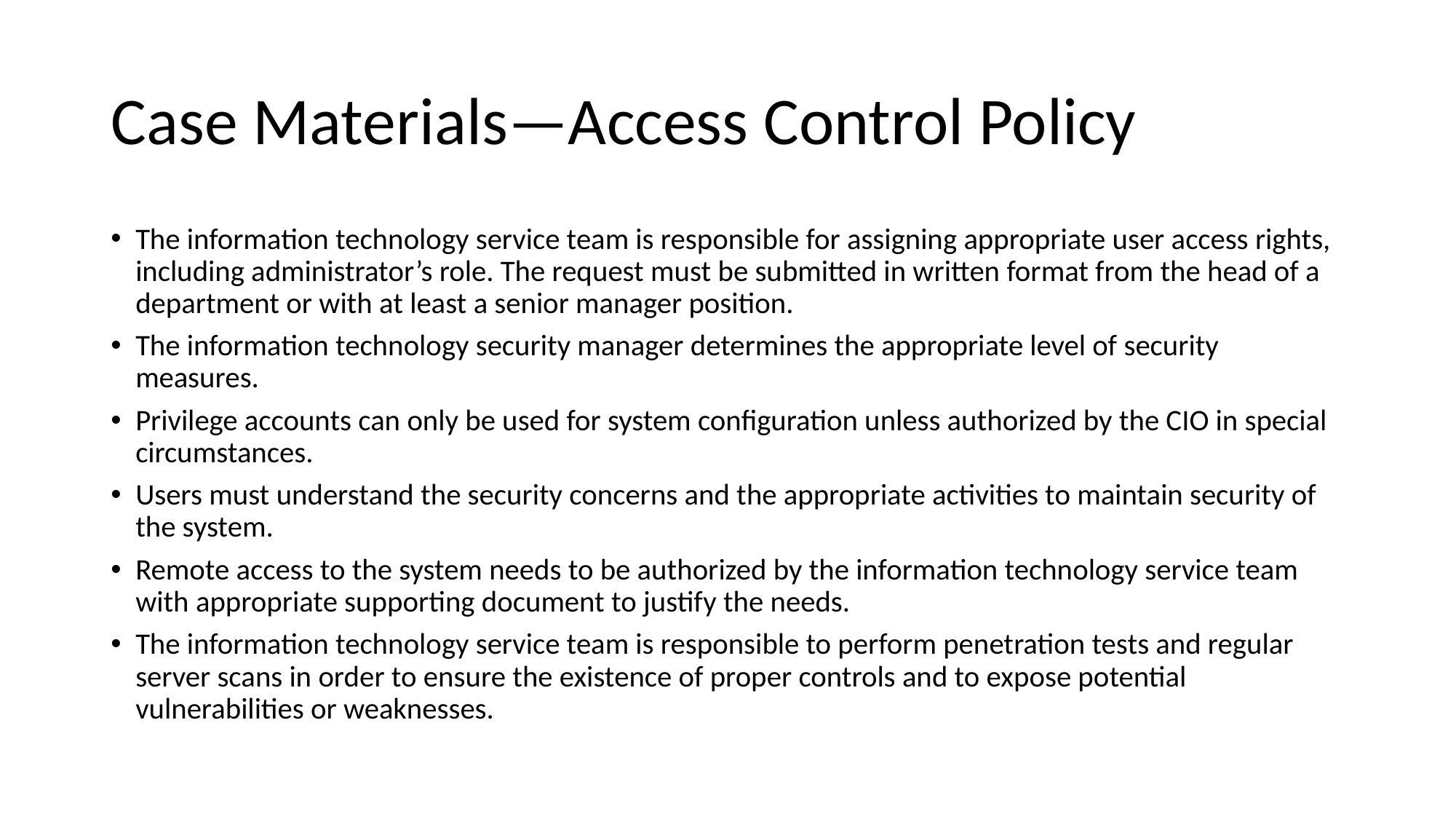

# Case Materials—Access Control Policy
The information technology service team is responsible for assigning appropriate user access rights, including administrator’s role. The request must be submitted in written format from the head of a department or with at least a senior manager position.
The information technology security manager determines the appropriate level of security measures.
Privilege accounts can only be used for system configuration unless authorized by the CIO in special circumstances.
Users must understand the security concerns and the appropriate activities to maintain security of the system.
Remote access to the system needs to be authorized by the information technology service team with appropriate supporting document to justify the needs.
The information technology service team is responsible to perform penetration tests and regular server scans in order to ensure the existence of proper controls and to expose potential vulnerabilities or weaknesses.